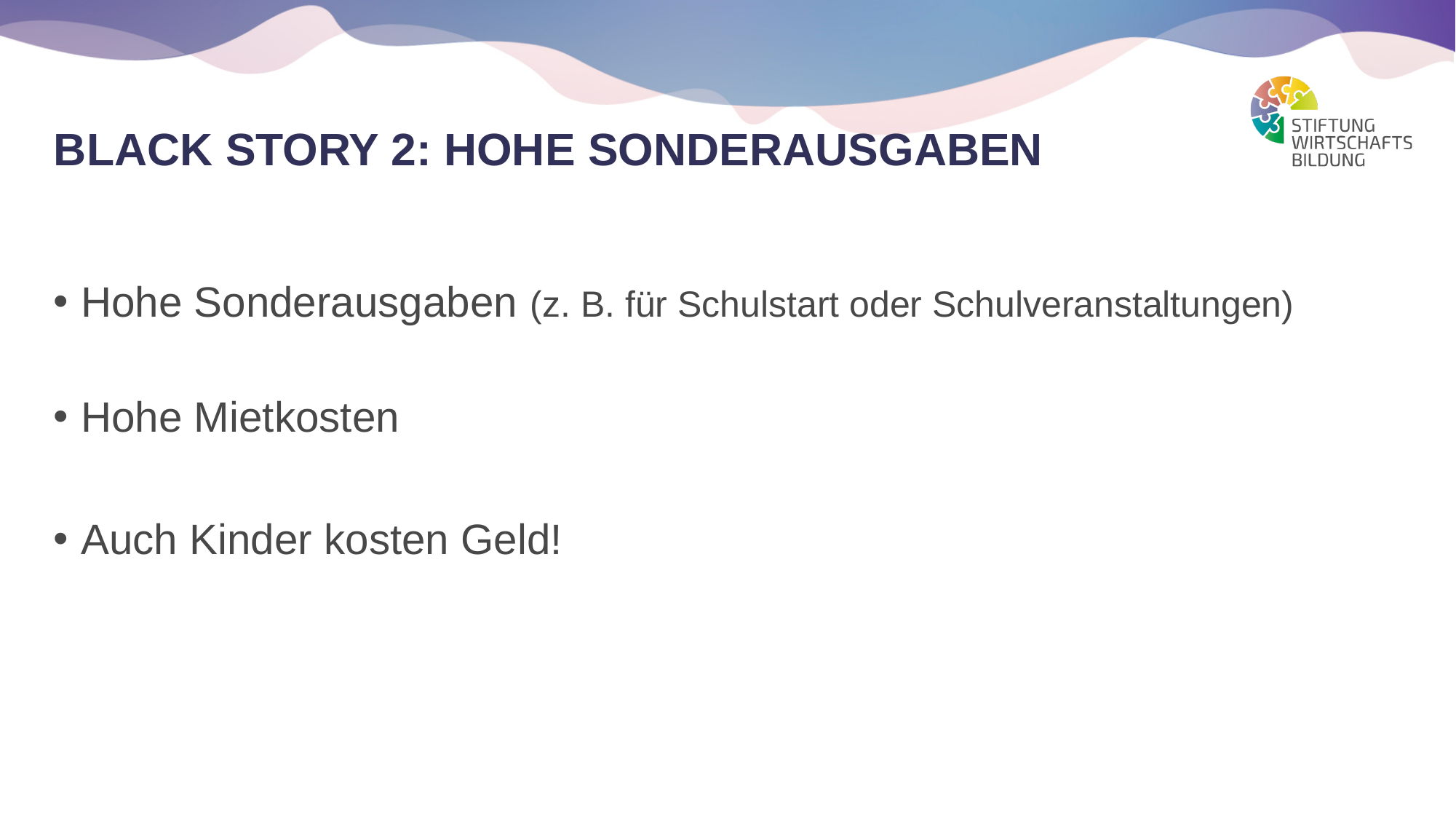

# Black Story 2: Hohe Sonderausgaben

Hohe Sonderausgaben (z. B. für Schulstart oder Schulveranstaltungen)

Hohe Mietkosten

Auch Kinder kosten Geld!